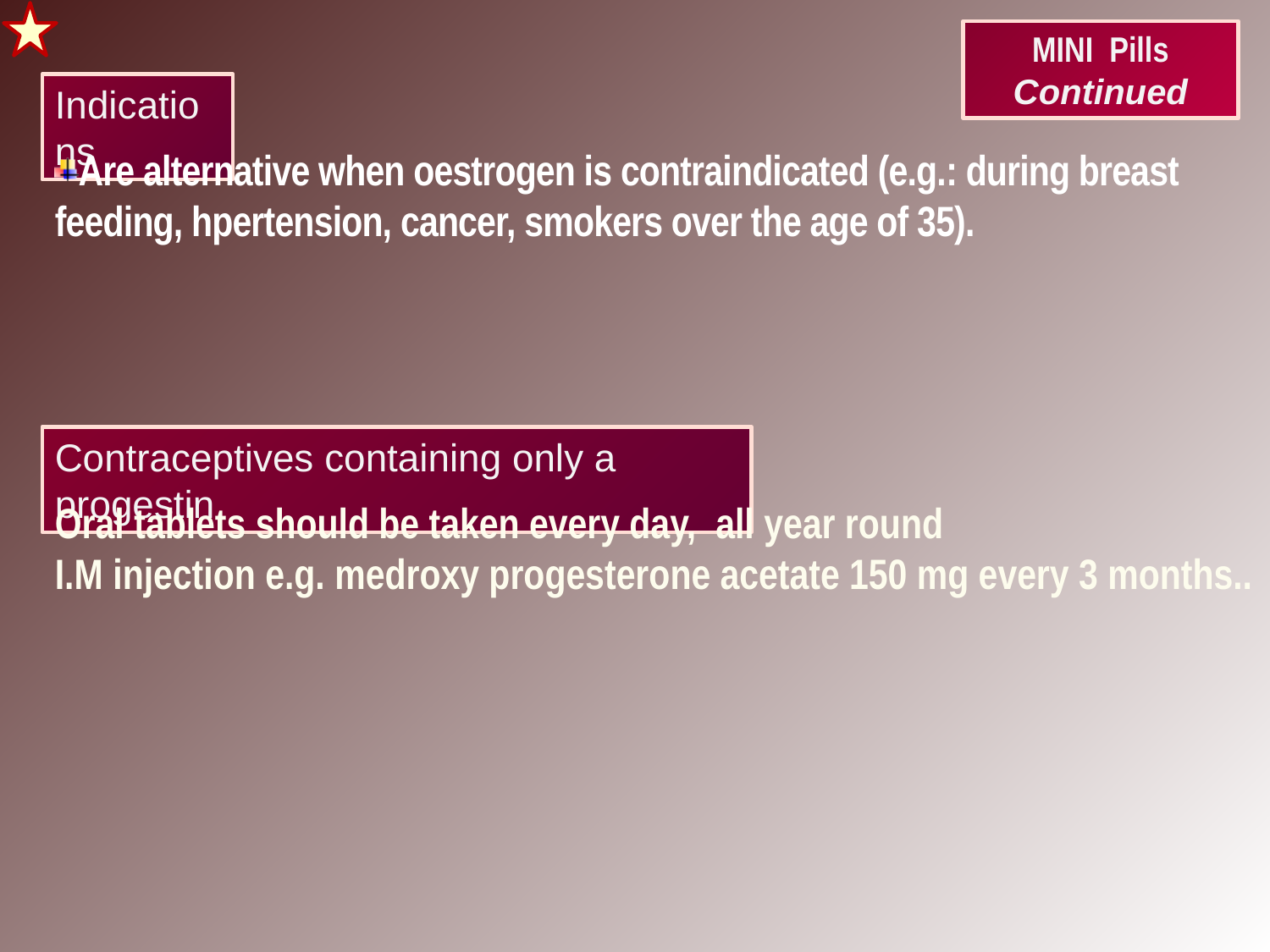

MINI  Pills Continued
Indications
Are alternative when oestrogen is contraindicated (e.g.: during breast feeding, hpertension, cancer, smokers over the age of 35).

Contraceptives containing only a progestin
Oral tablets should be taken every day,  all year round
I.M injection e.g. medroxy progesterone acetate 150 mg every 3 months..